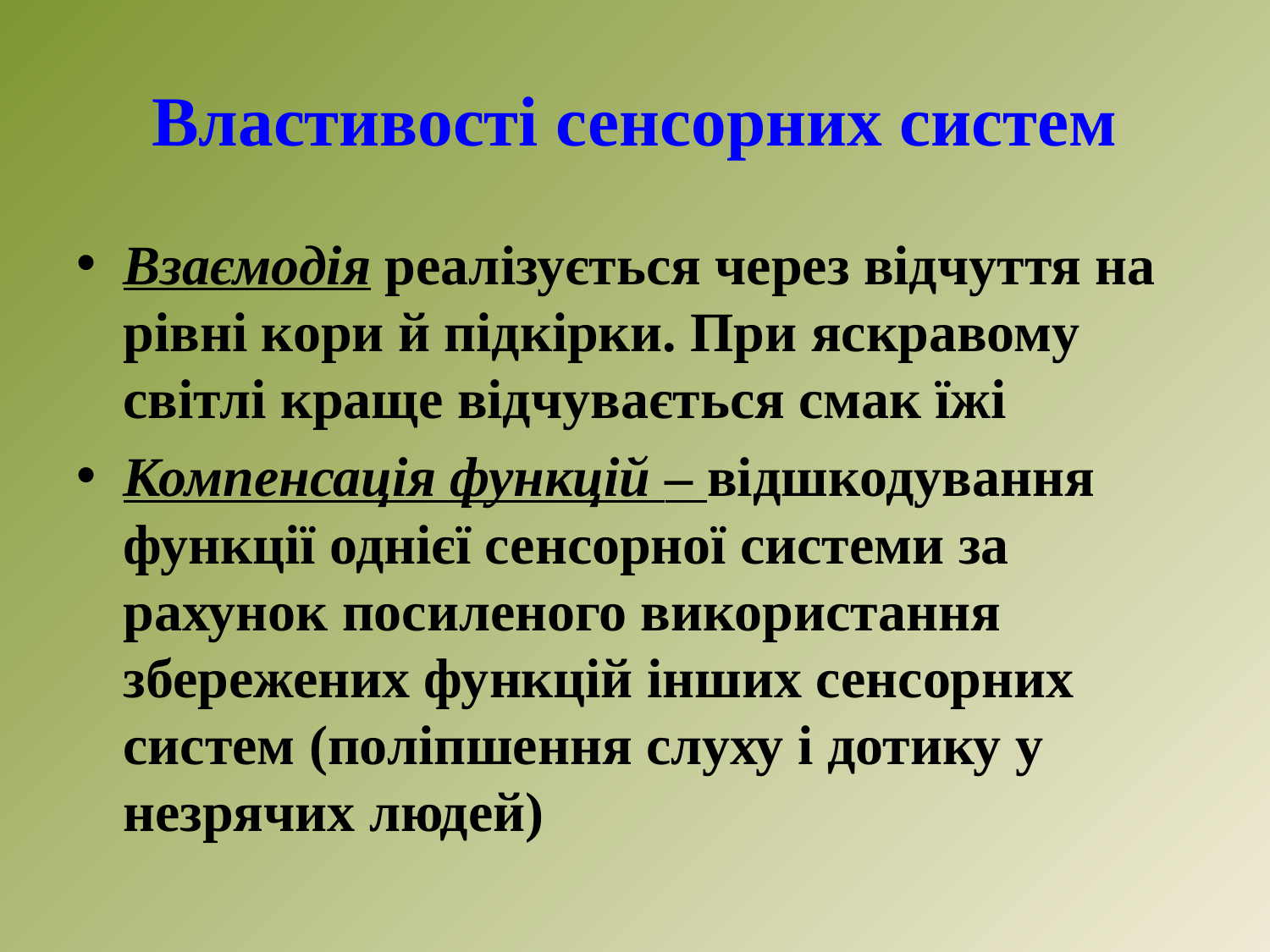

# Властивості сенсорних систем
Взаємодія реалізується через відчуття на рівні кори й підкірки. При яскравому світлі краще відчувається смак їжі
Компенсація функцій – відшкодування функції однієї сенсорної системи за рахунок посиленого використання збережених функцій інших сенсорних систем (поліпшення слуху і дотику у незрячих людей)